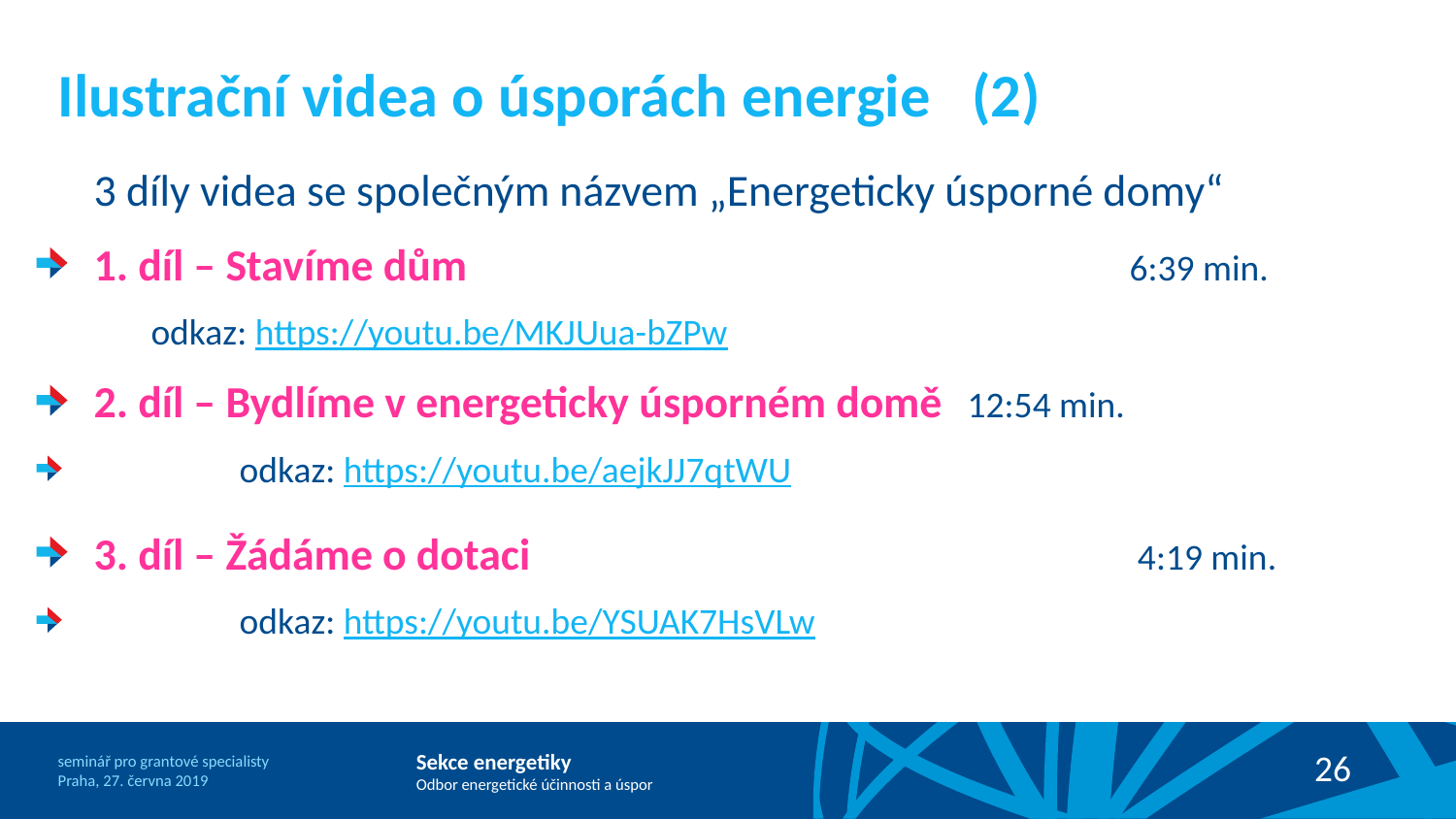

# Ilustrační videa o úsporách energie   (2)
	3 díly videa se společným názvem „Energeticky úsporné domy“
1. díl – Stavíme dům		 			  6:39 min.
	odkaz: https://youtu.be/MKJUua-bZPw
2. díl – Bydlíme v energeticky úsporném domě	12:54 min.
	odkaz: https://youtu.be/aejkJJ7qtWU

3. díl – Žádáme o dotaci				   4:19 min.
	odkaz: https://youtu.be/YSUAK7HsVLw